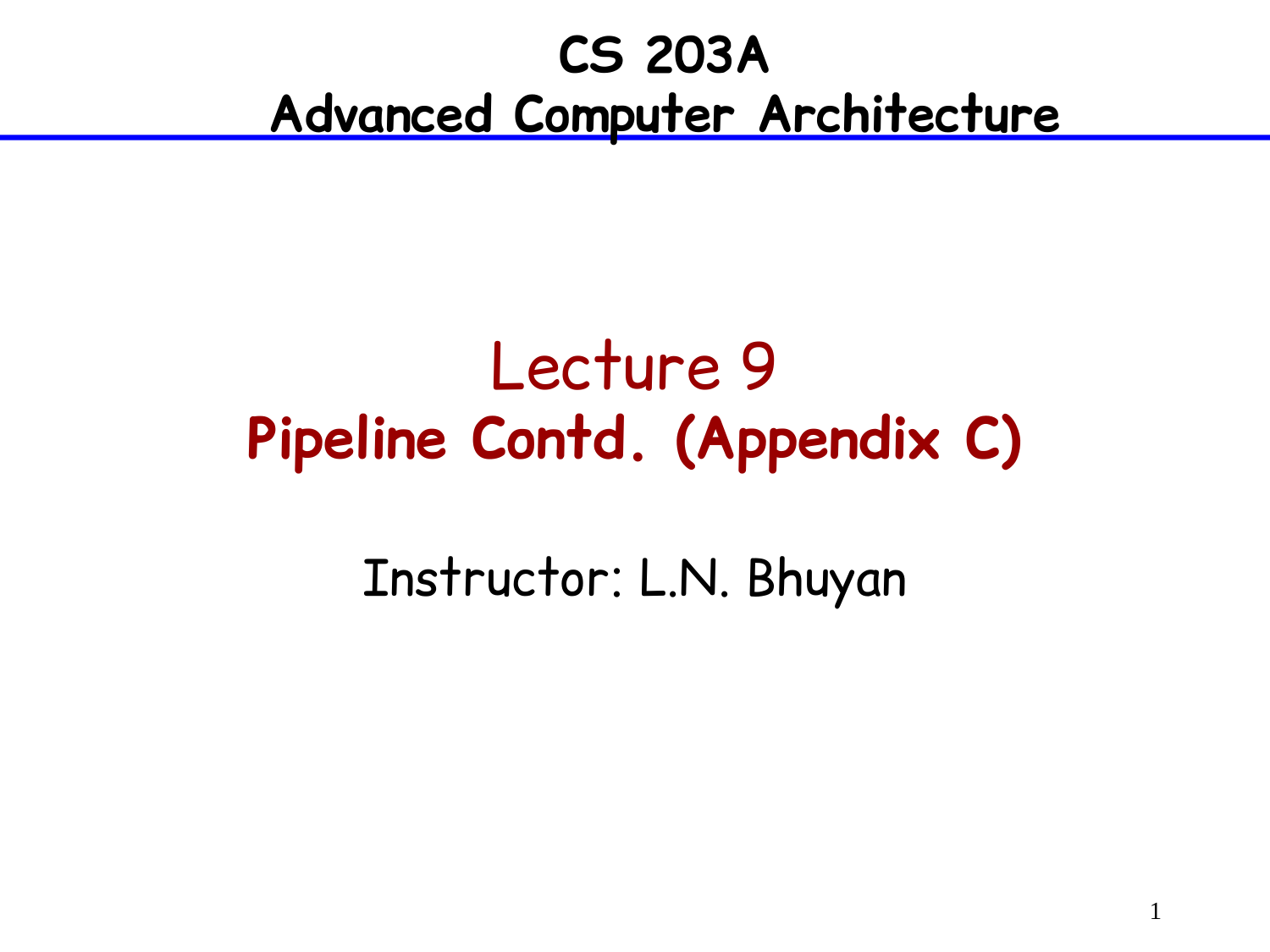

CS 203A
Advanced Computer Architecture
# Lecture 9 Pipeline Contd. (Appendix C)
Instructor: L.N. Bhuyan
1